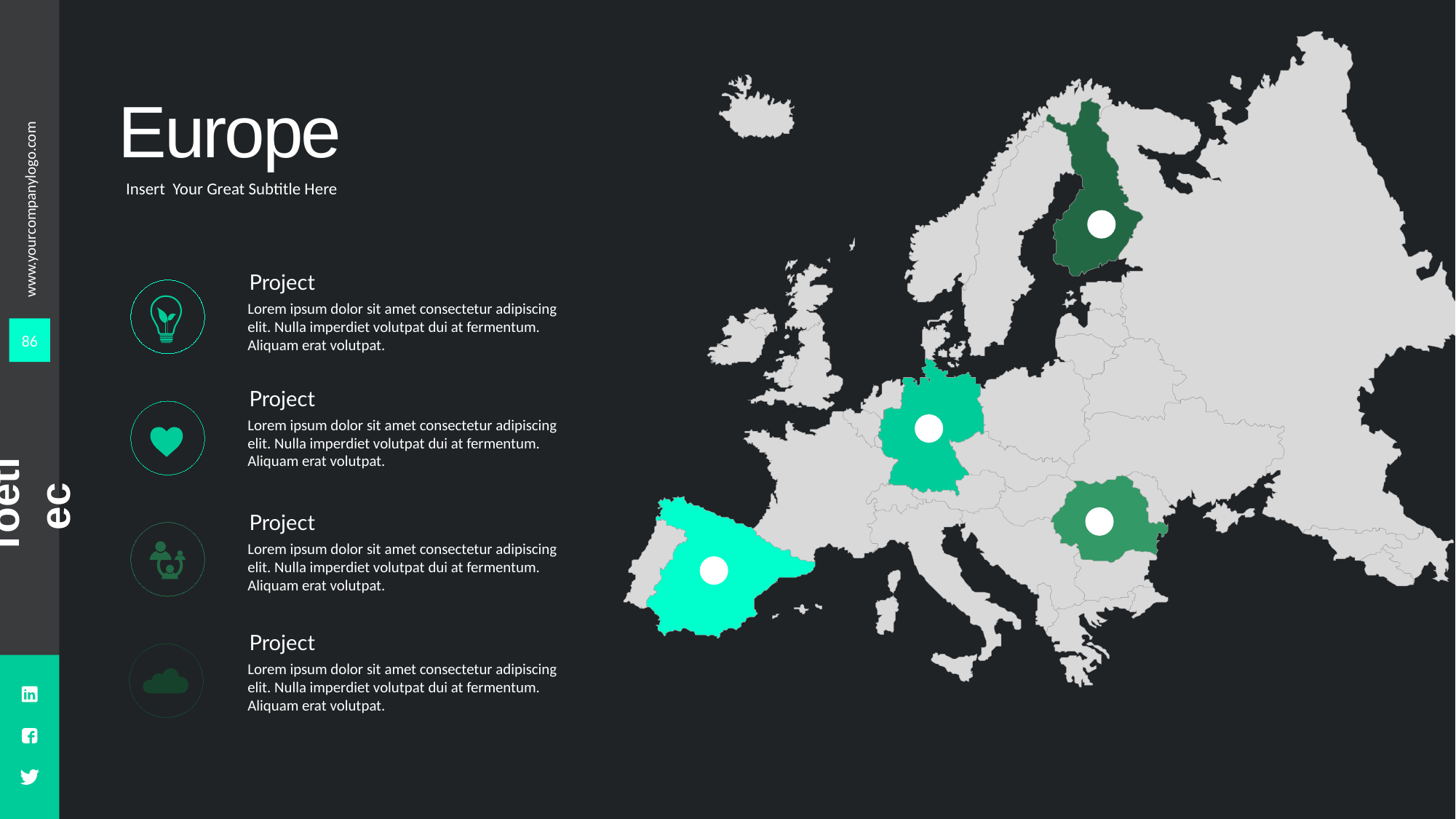

Europe
Insert  Your Great Subtitle Here

Project

Lorem ipsum dolor sit amet consectetur adipiscing elit. Nulla imperdiet volutpat dui at fermentum. Aliquam erat volutpat.
86
Project

Lorem ipsum dolor sit amet consectetur adipiscing elit. Nulla imperdiet volutpat dui at fermentum. Aliquam erat volutpat.

Project

Lorem ipsum dolor sit amet consectetur adipiscing elit. Nulla imperdiet volutpat dui at fermentum. Aliquam erat volutpat.

Project

Lorem ipsum dolor sit amet consectetur adipiscing elit. Nulla imperdiet volutpat dui at fermentum. Aliquam erat volutpat.